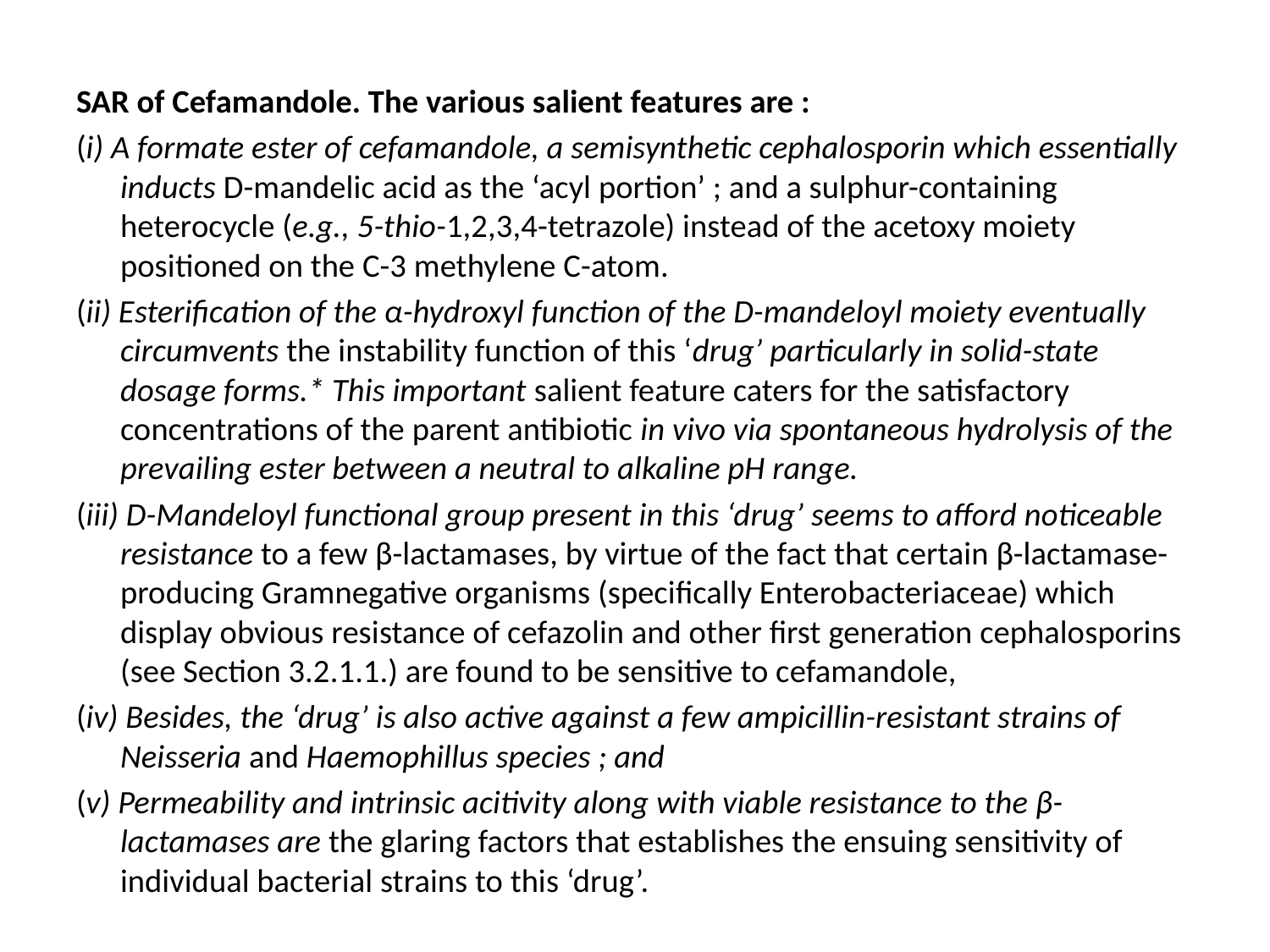

#
SAR of Cefamandole. The various salient features are :
(i) A formate ester of cefamandole, a semisynthetic cephalosporin which essentially inducts D-mandelic acid as the ‘acyl portion’ ; and a sulphur-containing heterocycle (e.g., 5-thio-1,2,3,4-tetrazole) instead of the acetoxy moiety positioned on the C-3 methylene C-atom.
(ii) Esterification of the α-hydroxyl function of the D-mandeloyl moiety eventually circumvents the instability function of this ‘drug’ particularly in solid-state dosage forms.* This important salient feature caters for the satisfactory concentrations of the parent antibiotic in vivo via spontaneous hydrolysis of the prevailing ester between a neutral to alkaline pH range.
(iii) D-Mandeloyl functional group present in this ‘drug’ seems to afford noticeable resistance to a few β-lactamases, by virtue of the fact that certain β-lactamase-producing Gramnegative organisms (specifically Enterobacteriaceae) which display obvious resistance of cefazolin and other first generation cephalosporins (see Section 3.2.1.1.) are found to be sensitive to cefamandole,
(iv) Besides, the ‘drug’ is also active against a few ampicillin-resistant strains of Neisseria and Haemophillus species ; and
(v) Permeability and intrinsic acitivity along with viable resistance to the β-lactamases are the glaring factors that establishes the ensuing sensitivity of individual bacterial strains to this ‘drug’.